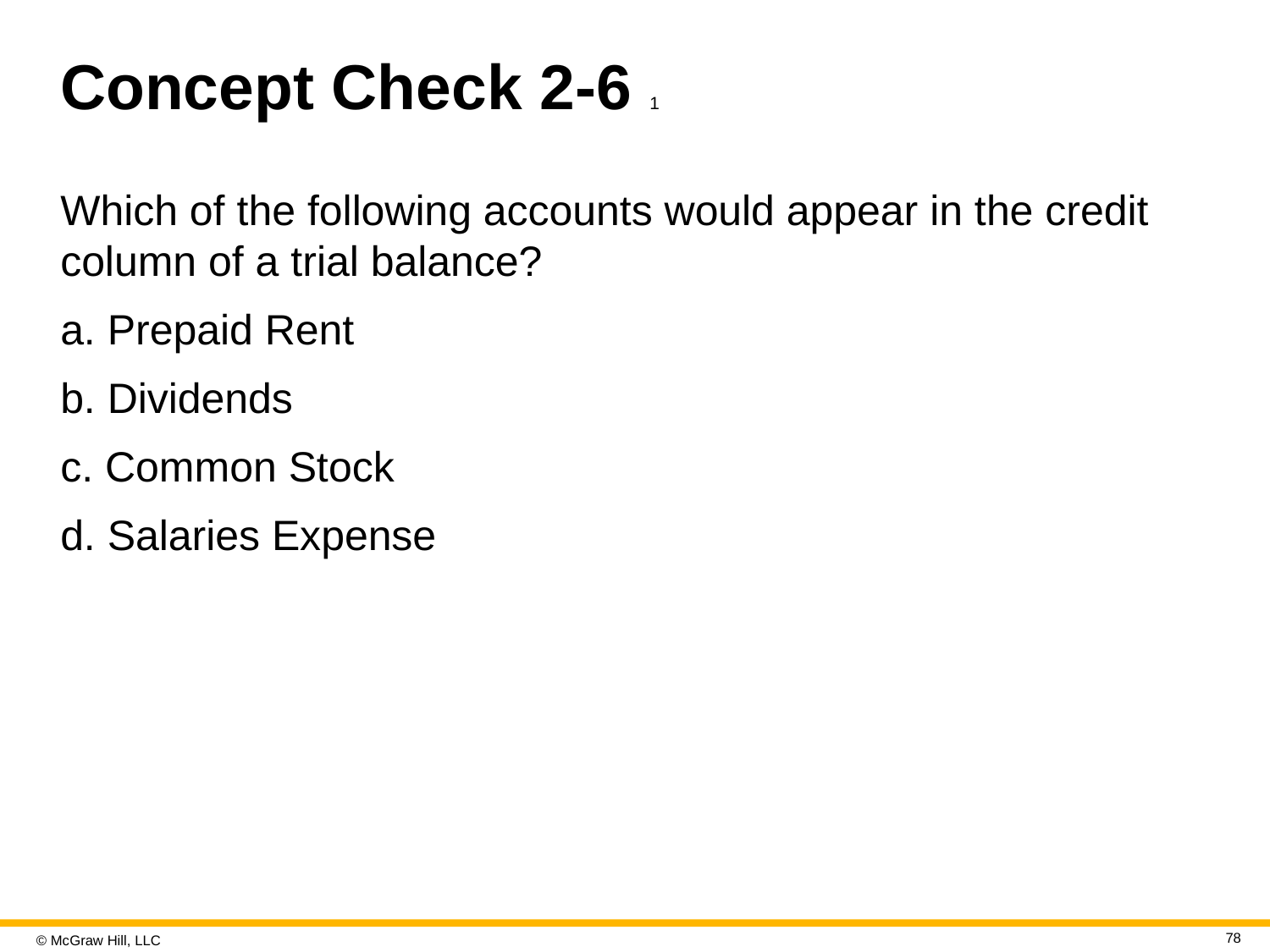

# Concept Check 2-6 1
Which of the following accounts would appear in the credit column of a trial balance?
a. Prepaid Rent
b. Dividends
c. Common Stock
d. Salaries Expense
78